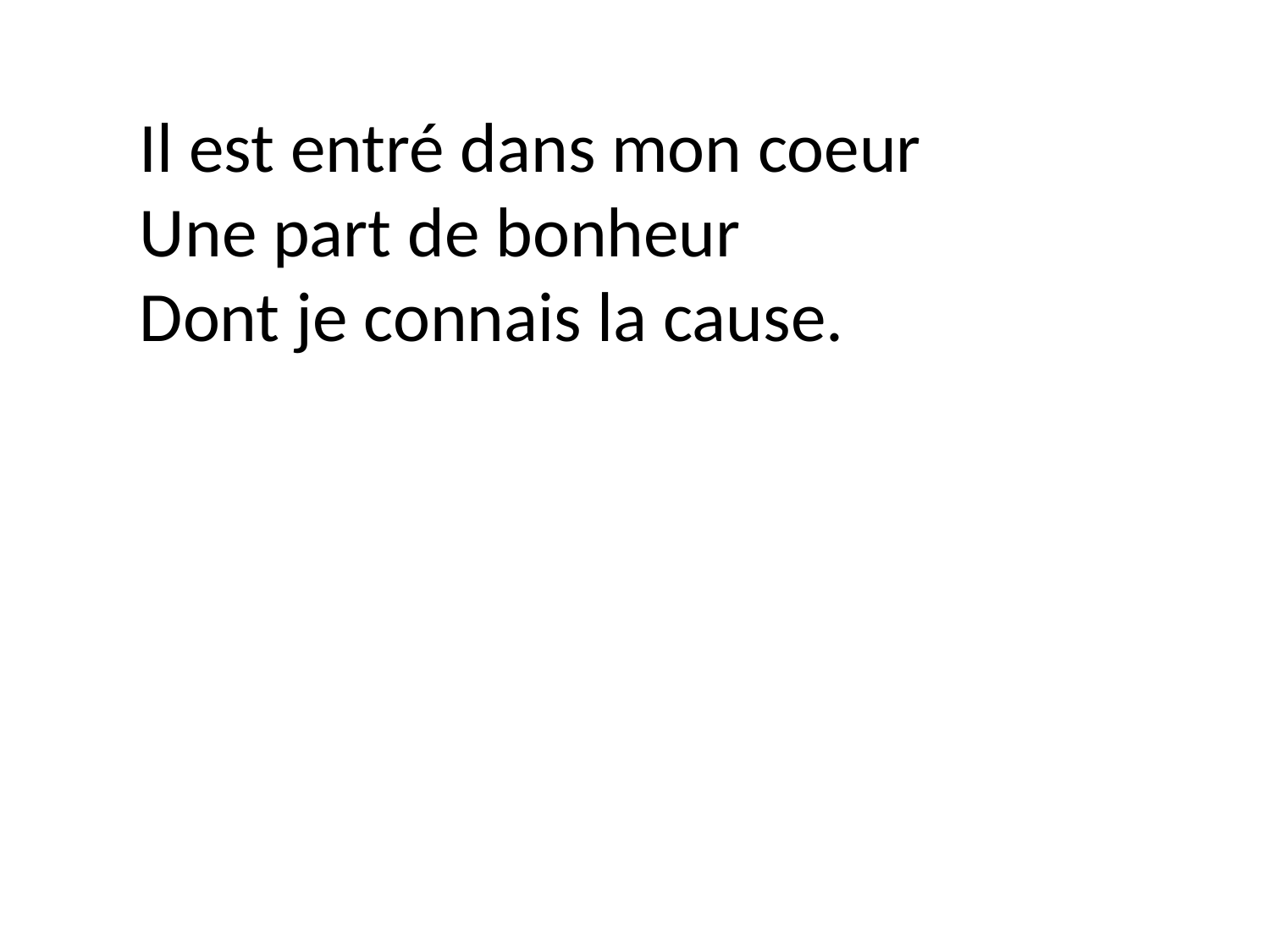

Il est entré dans mon coeur
Une part de bonheur
Dont je connais la cause.